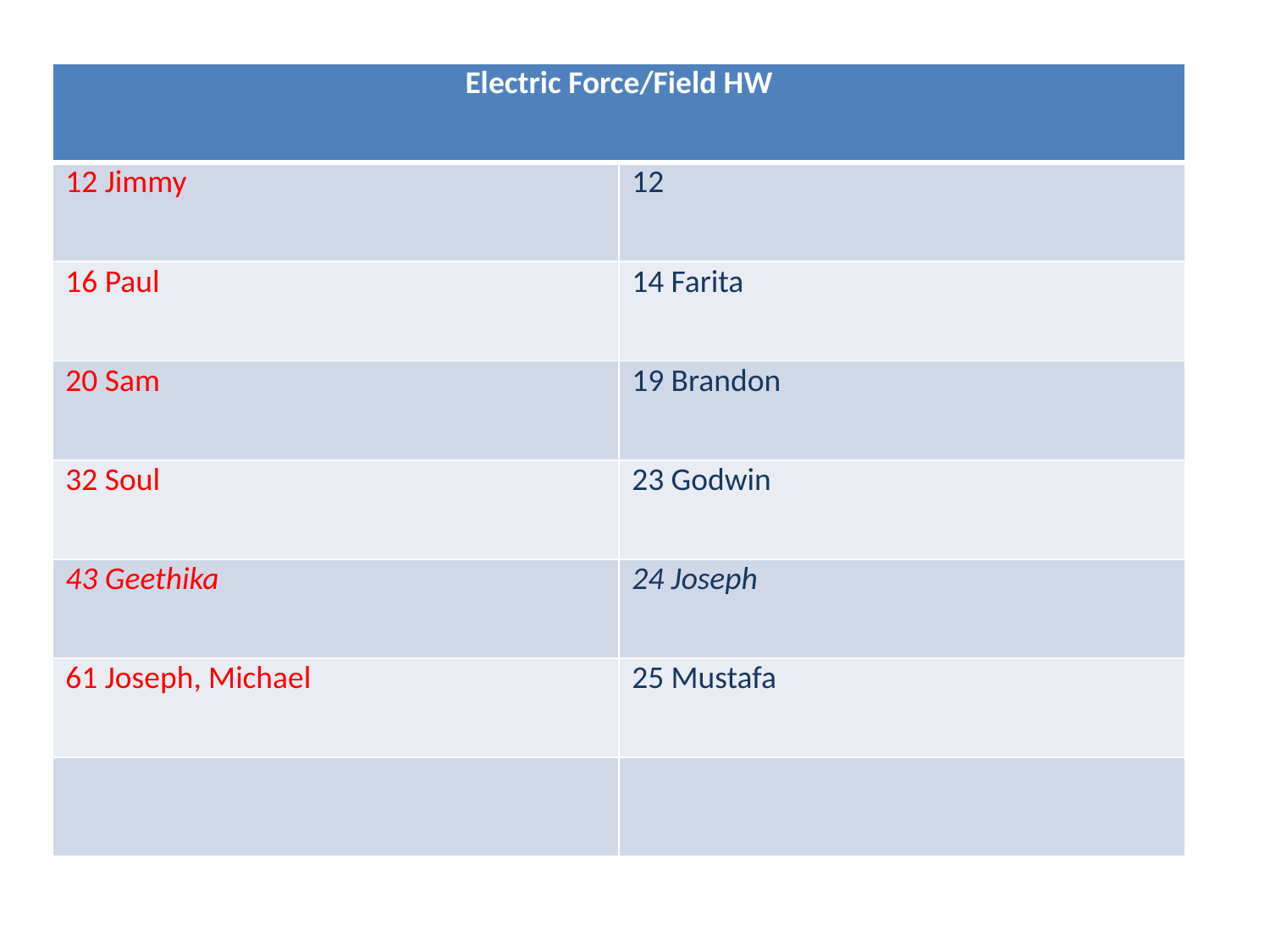

| Electric Force/Field HW |  |
| --- | --- |
| 12 Jimmy | 12 |
| 16 Paul | 14 Farita |
| 20 Sam | 19 Brandon |
| 32 Soul | 23 Godwin |
| 43 Geethika | 24 Joseph |
| 61 Joseph, Michael | 25 Mustafa |
|  |  |